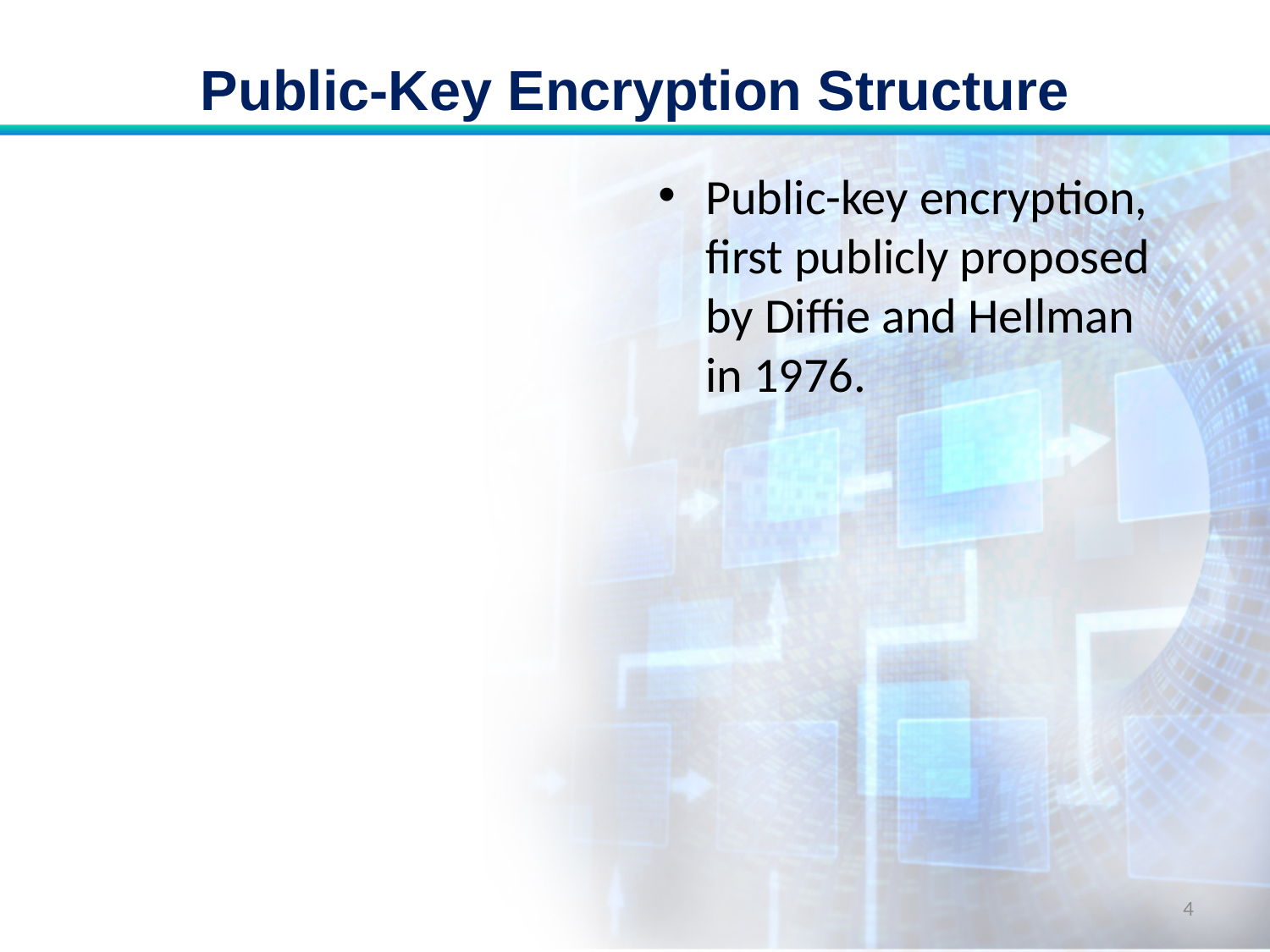

# Public-Key Encryption Structure
Public-key encryption, first publicly proposed by Diffie and Hellman in 1976.
4